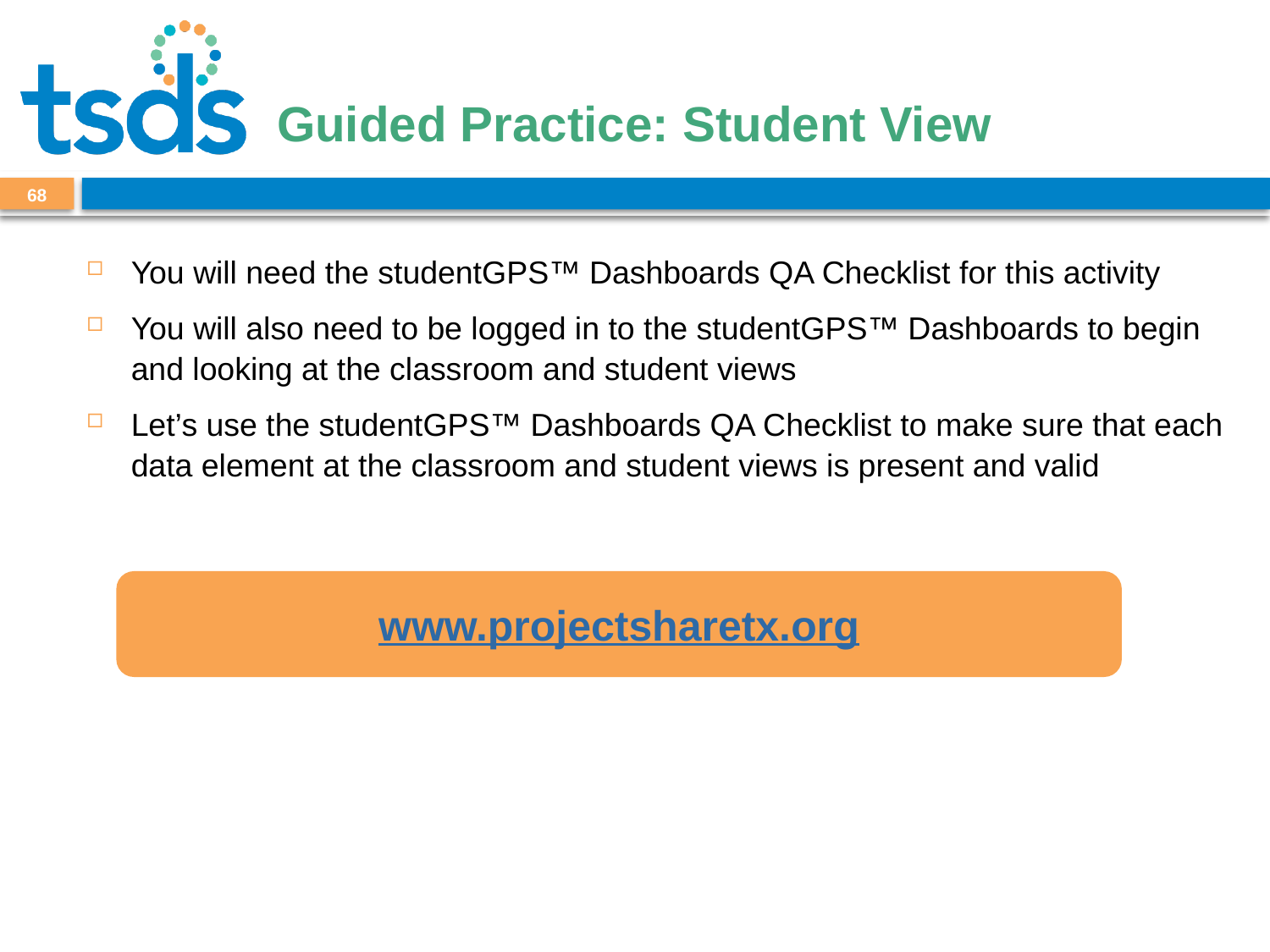

# Guided Practice: Student View
68
You will need the studentGPS™ Dashboards QA Checklist for this activity
You will also need to be logged in to the studentGPS™ Dashboards to begin and looking at the classroom and student views
Let’s use the studentGPS™ Dashboards QA Checklist to make sure that each data element at the classroom and student views is present and valid

www.projectsharetx.org